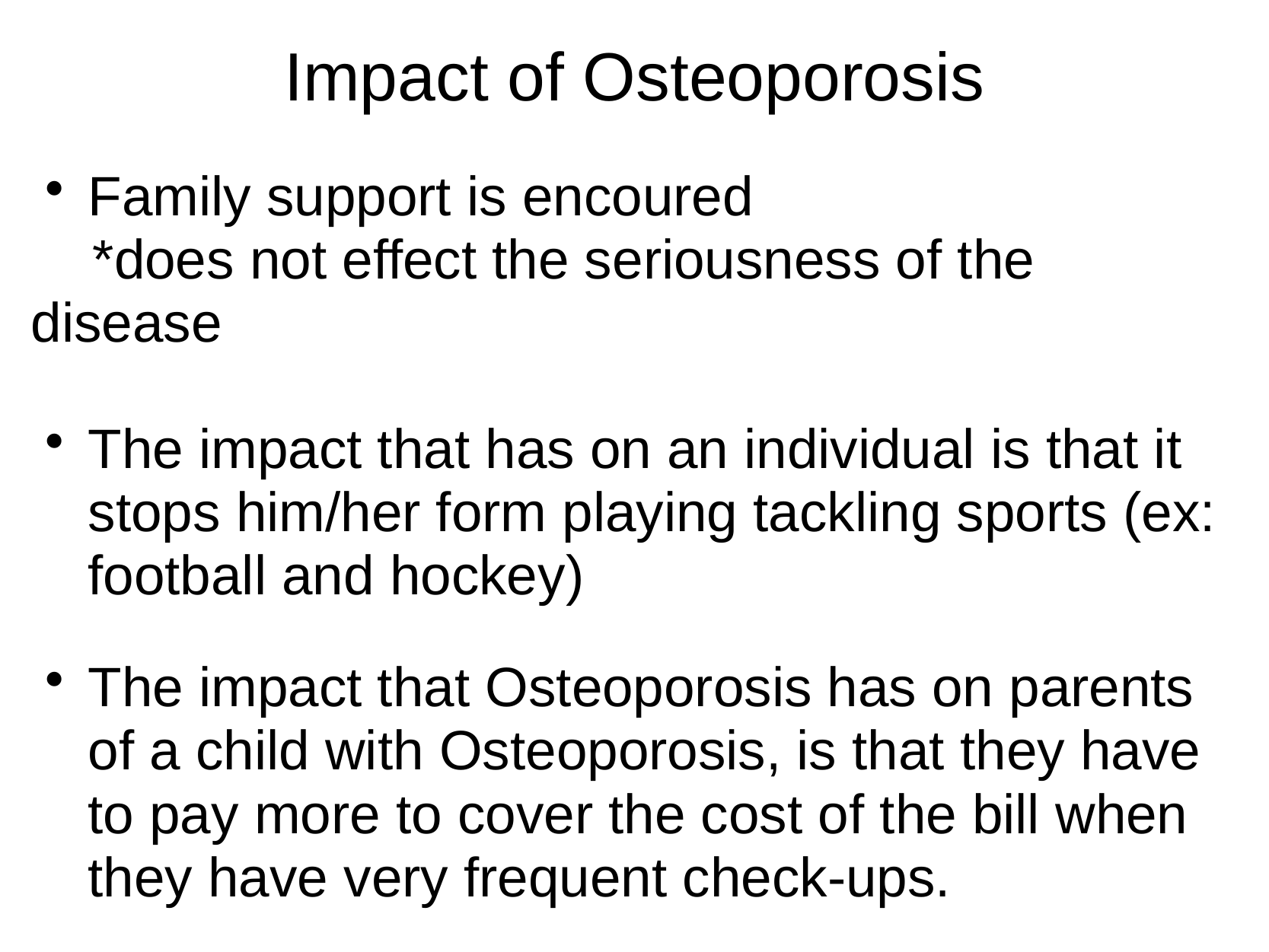

# Impact of Osteoporosis
Family support is encoured
    *does not effect the seriousness of the disease

The impact that has on an individual is that it stops him/her form playing tackling sports (ex: football and hockey)

The impact that Osteoporosis has on parents of a child with Osteoporosis, is that they have to pay more to cover the cost of the bill when they have very frequent check-ups.